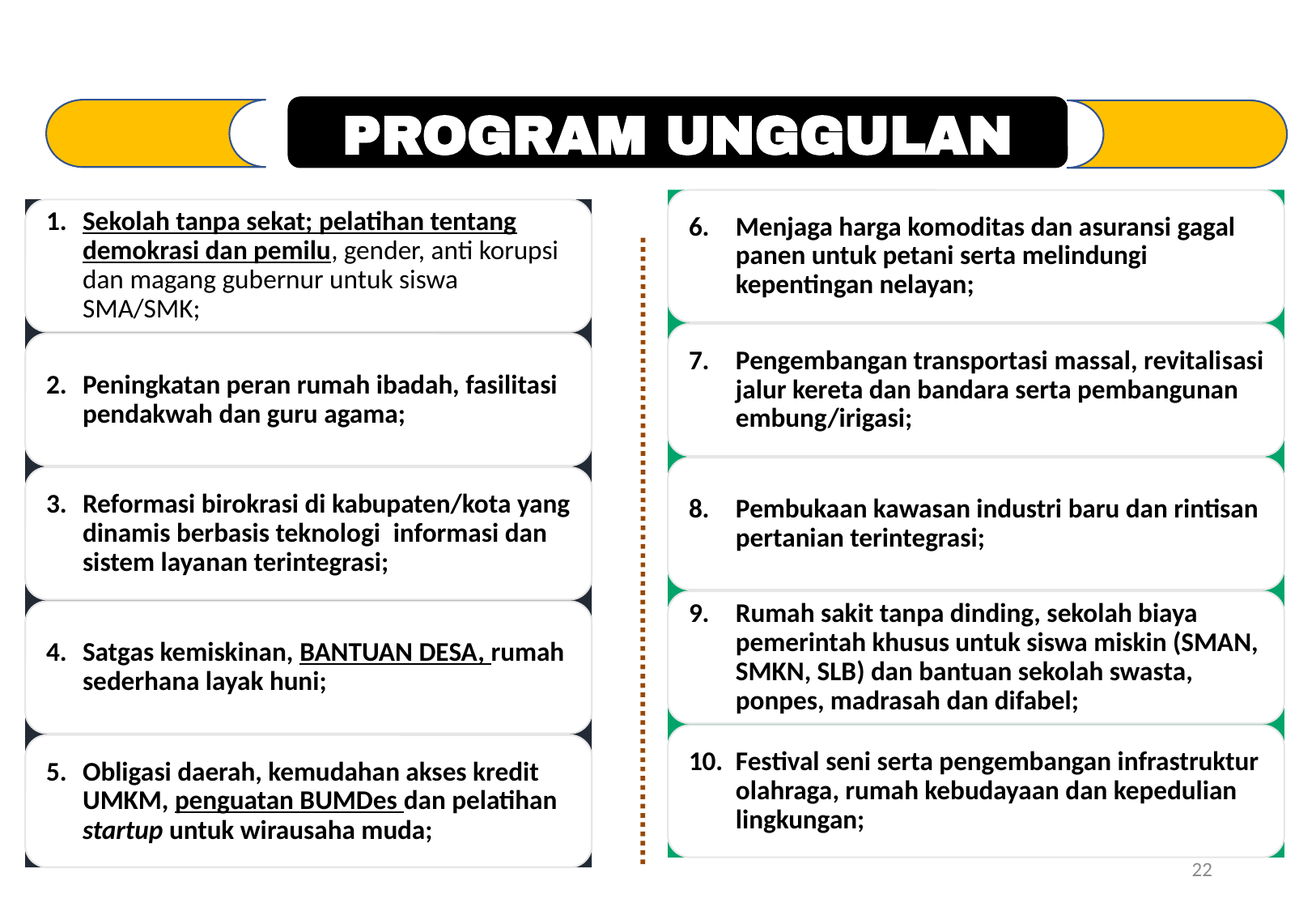

PROGRAM UNGGULAN

6.	Menjaga harga komoditas dan asuransi gagal panen untuk petani serta melindungi kepentingan nelayan;
7.	Pengembangan transportasi massal, revitalisasi jalur kereta dan bandara serta pembangunan embung/irigasi;
8.	Pembukaan kawasan industri baru dan rintisan pertanian terintegrasi;
9.	Rumah sakit tanpa dinding, sekolah biaya pemerintah khusus untuk siswa miskin (SMAN, SMKN, SLB) dan bantuan sekolah swasta, ponpes, madrasah dan difabel;
10.	Festival seni serta pengembangan infrastruktur olahraga, rumah kebudayaan dan kepedulian lingkungan;
1. 	Sekolah tanpa sekat; pelatihan tentang demokrasi dan pemilu, gender, anti korupsi dan magang gubernur untuk siswa SMA/SMK;
2.	Peningkatan peran rumah ibadah, fasilitasi pendakwah dan guru agama;
3.	Reformasi birokrasi di kabupaten/kota yang dinamis berbasis teknologi  informasi dan sistem layanan terintegrasi;
4. 	Satgas kemiskinan, BANTUAN DESA, rumah sederhana layak huni;
5.	Obligasi daerah, kemudahan akses kredit UMKM, penguatan BUMDes dan pelatihan startup untuk wirausaha muda;
22